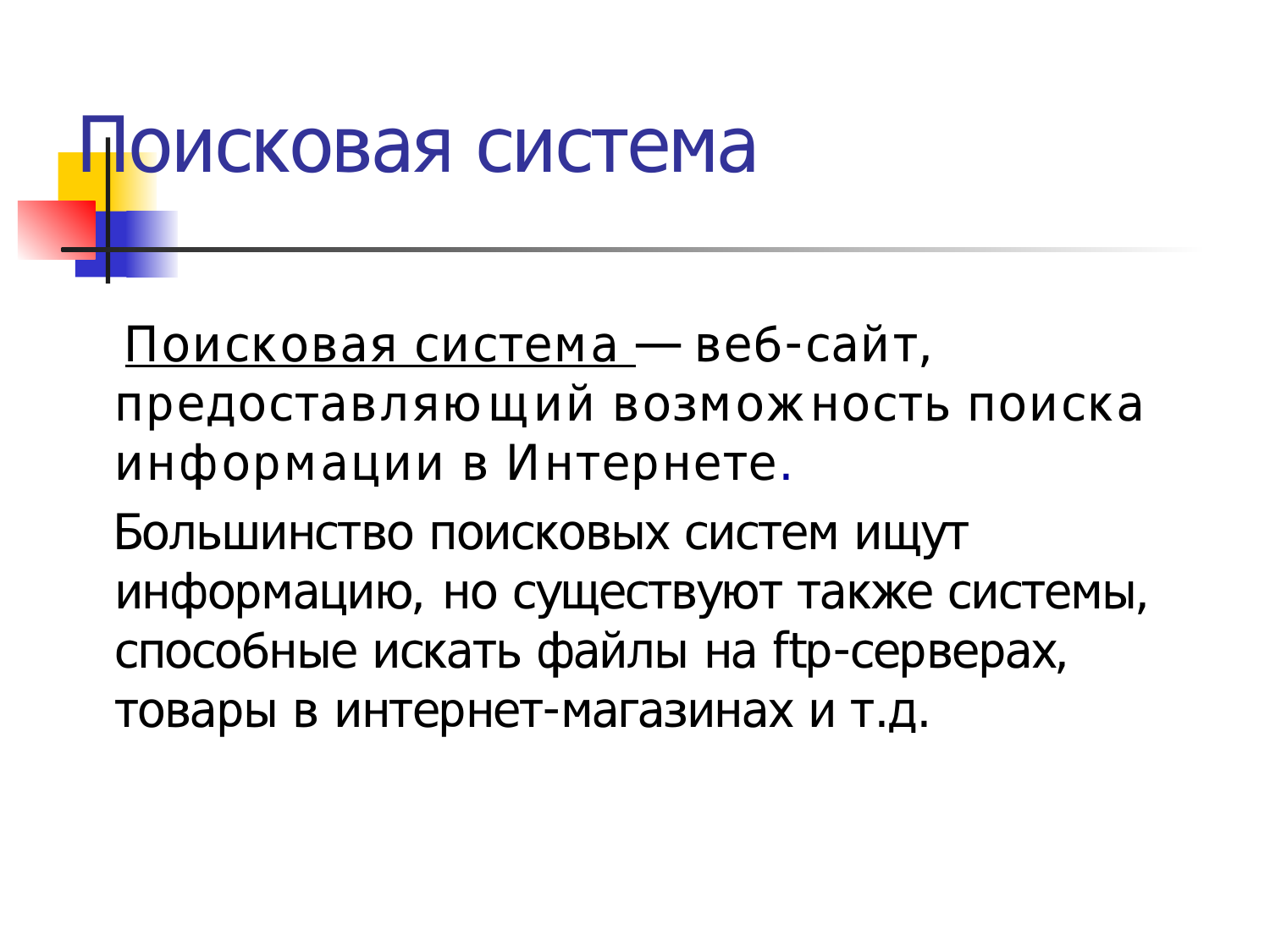

# Поисковая система
    Поисковая система — веб-сайт, предоставляющий возможность поиска информации в Интернете.
   Большинство поисковых систем ищут информацию, но существуют также системы, способные искать файлы на ftp-серверах, товары в интернет-магазинах и т.д.